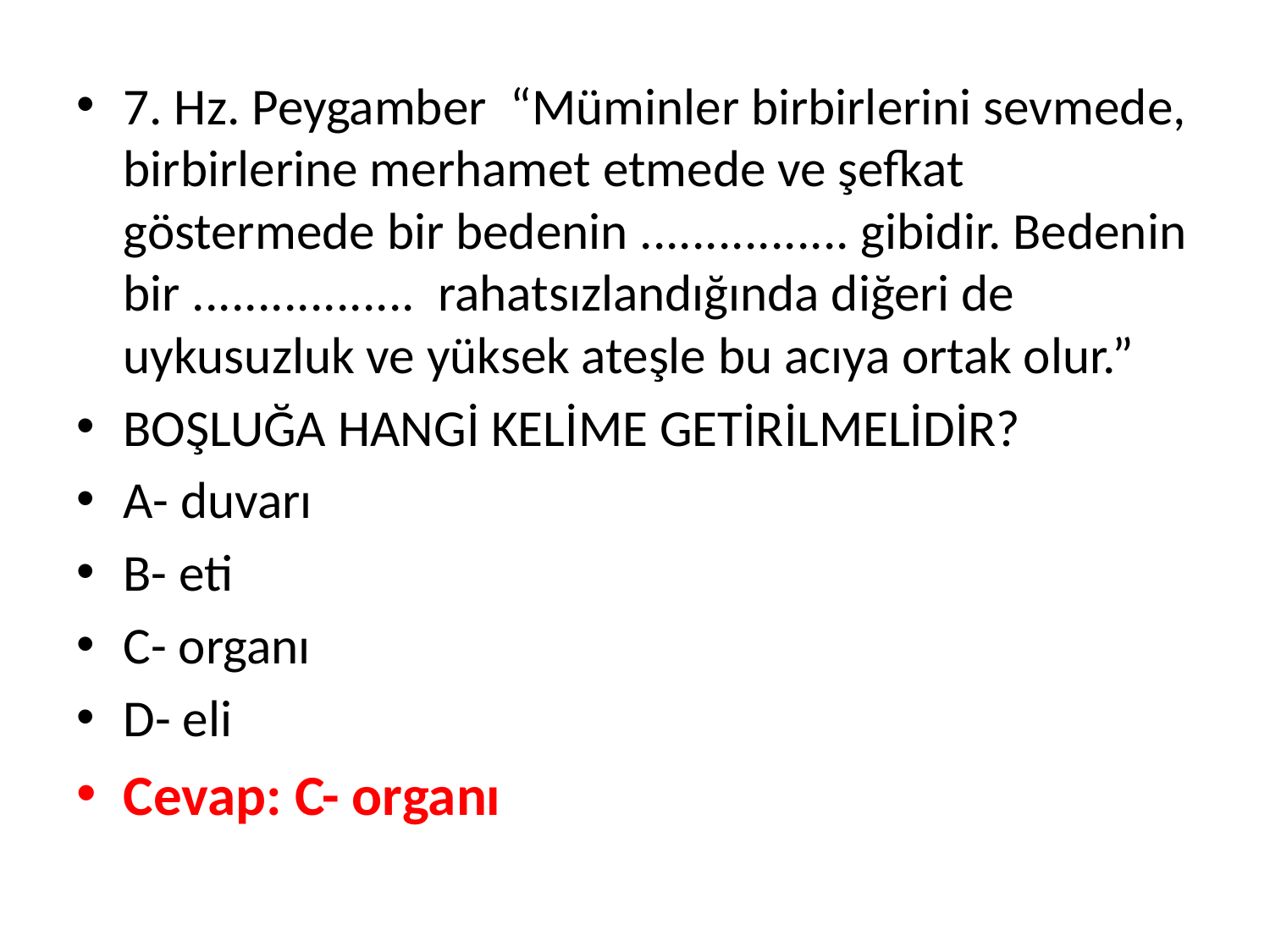

7. Hz. Peygamber  “Müminler birbirlerini sevmede, birbirlerine merhamet etmede ve şefkat göstermede bir bedenin ................ gibidir. Bedenin bir .................  rahatsızlandığında diğeri de  uykusuzluk ve yüksek ateşle bu acıya ortak olur.”
BOŞLUĞA HANGİ KELİME GETİRİLMELİDİR?
A- duvarı
B- eti
C- organı
D- eli
Cevap: C- organı